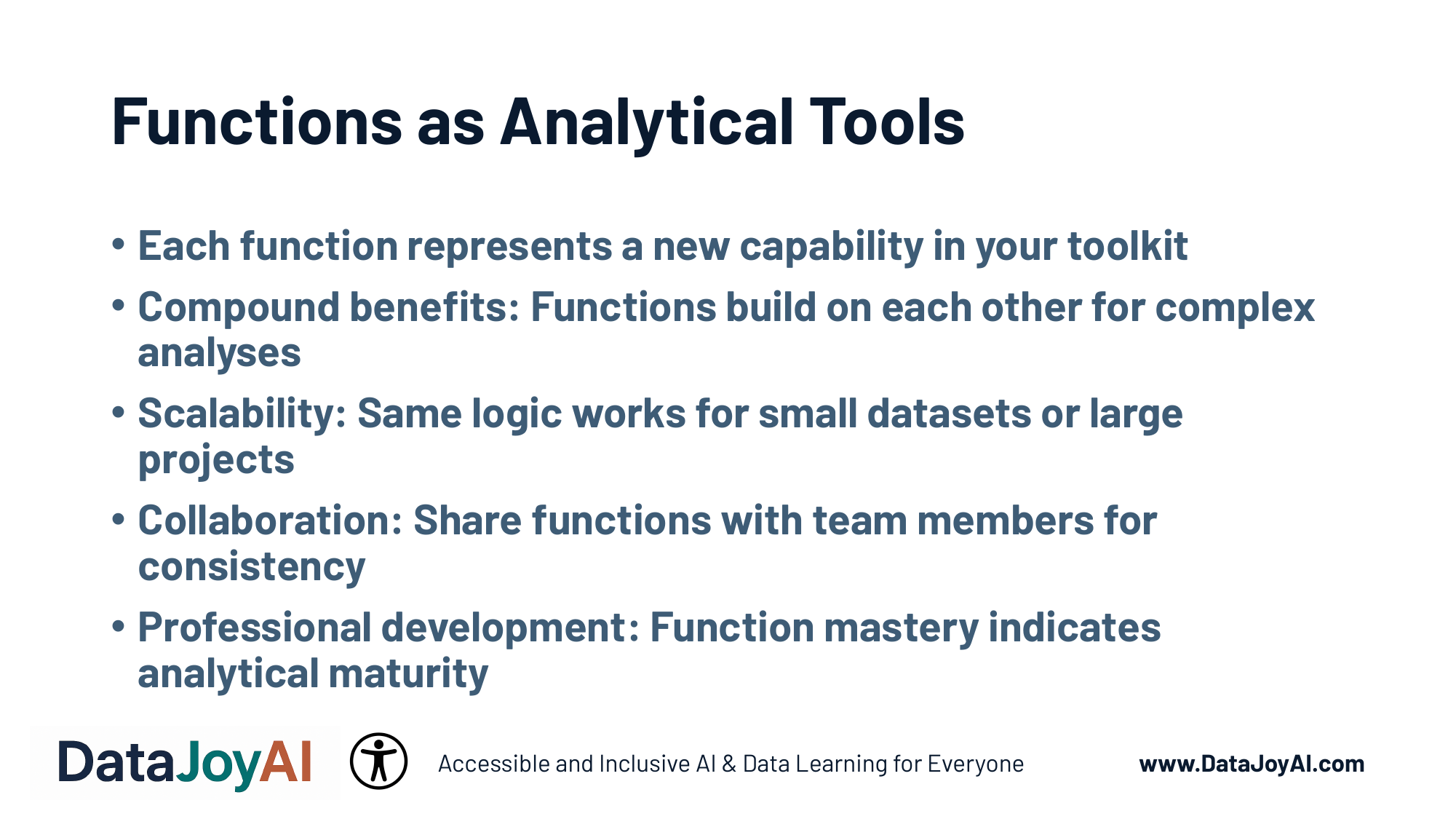

# Functions as Analytical Tools
Each function represents a new capability in your toolkit
Compound benefits: Functions build on each other for complex analyses
Scalability: Same logic works for small datasets or large projects
Collaboration: Share functions with team members for consistency
Professional development: Function mastery indicates analytical maturity